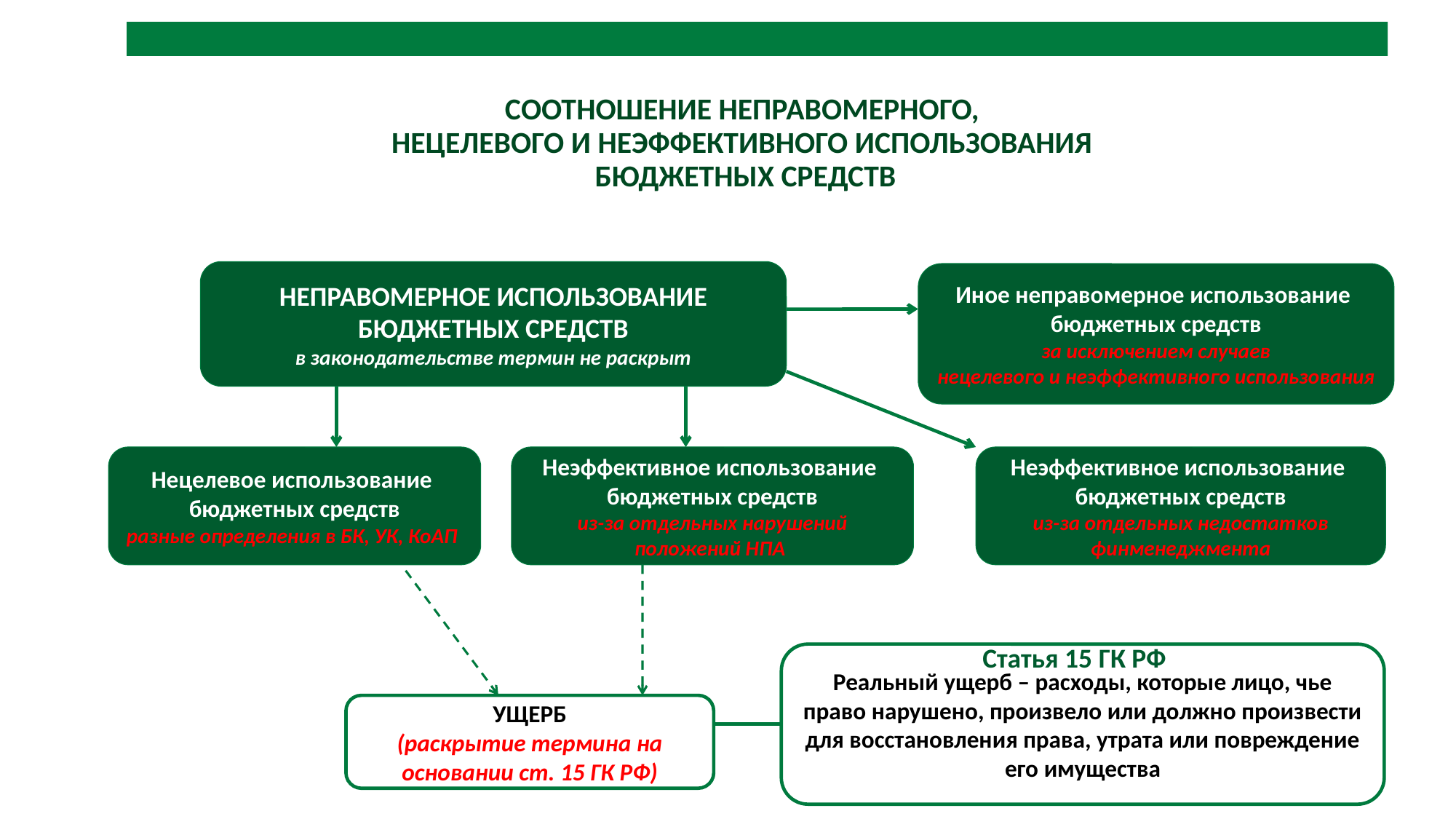

СООТНОШЕНИЕ НЕПРАВОМЕРНОГО,
НЕЦЕЛЕВОГО И НЕЭФФЕКТИВНОГО ИСПОЛЬЗОВАНИЯ
БЮДЖЕТНЫХ СРЕДСТВ

НЕПРАВОМЕРНОЕ ИСПОЛЬЗОВАНИЕ БЮДЖЕТНЫХ СРЕДСТВ
в законодательстве термин не раскрыт
Иное неправомерное использование
бюджетных средств
за исключением случаев
нецелевого и неэффективного использования
Нецелевое использование
бюджетных средств
разные определения в БК, УК, КоАП
Неэффективное использование
бюджетных средств
из-за отдельных нарушений положений НПА
Неэффективное использование
бюджетных средств
из-за отдельных недостатков финменеджмента
Статья 15 ГК РФ
Реальный ущерб – расходы, которые лицо, чье право нарушено, произвело или должно произвести для восстановления права, утрата или повреждение его имущества
УЩЕРБ
(раскрытие термина на основании ст. 15 ГК РФ)